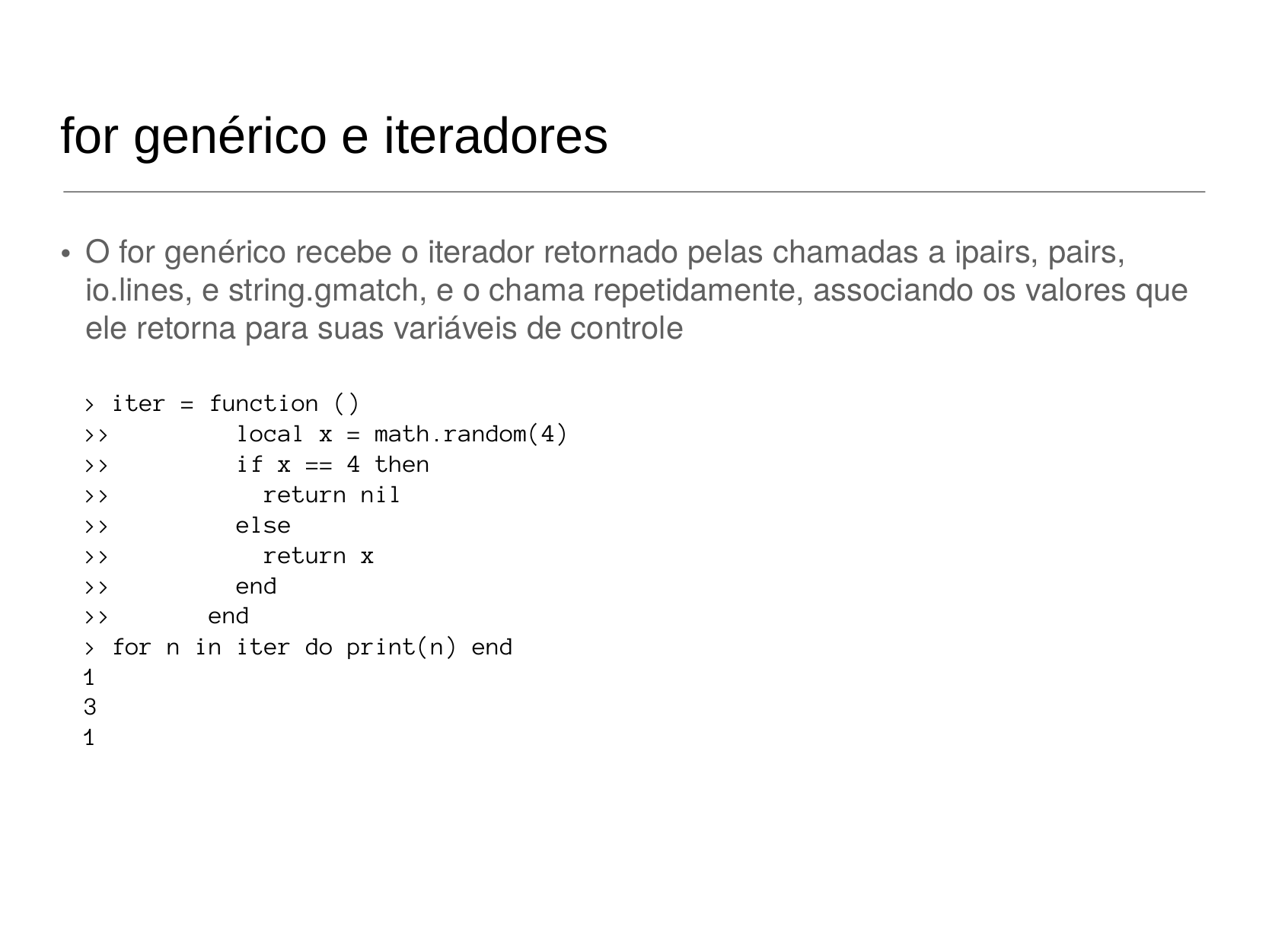

# for genérico e iteradores
O for genérico recebe o iterador retornado pelas chamadas a ipairs, pairs, io.lines, e string.gmatch, e o chama repetidamente, associando os valores que ele retorna para suas variáveis de controle
> iter = function ()
>>         local x = math.random(4)
>>         if x == 4 then
>>           return nil
>>         else
>>           return x
>>         end
>>       end
> for n in iter do print(n) end
1
3
1